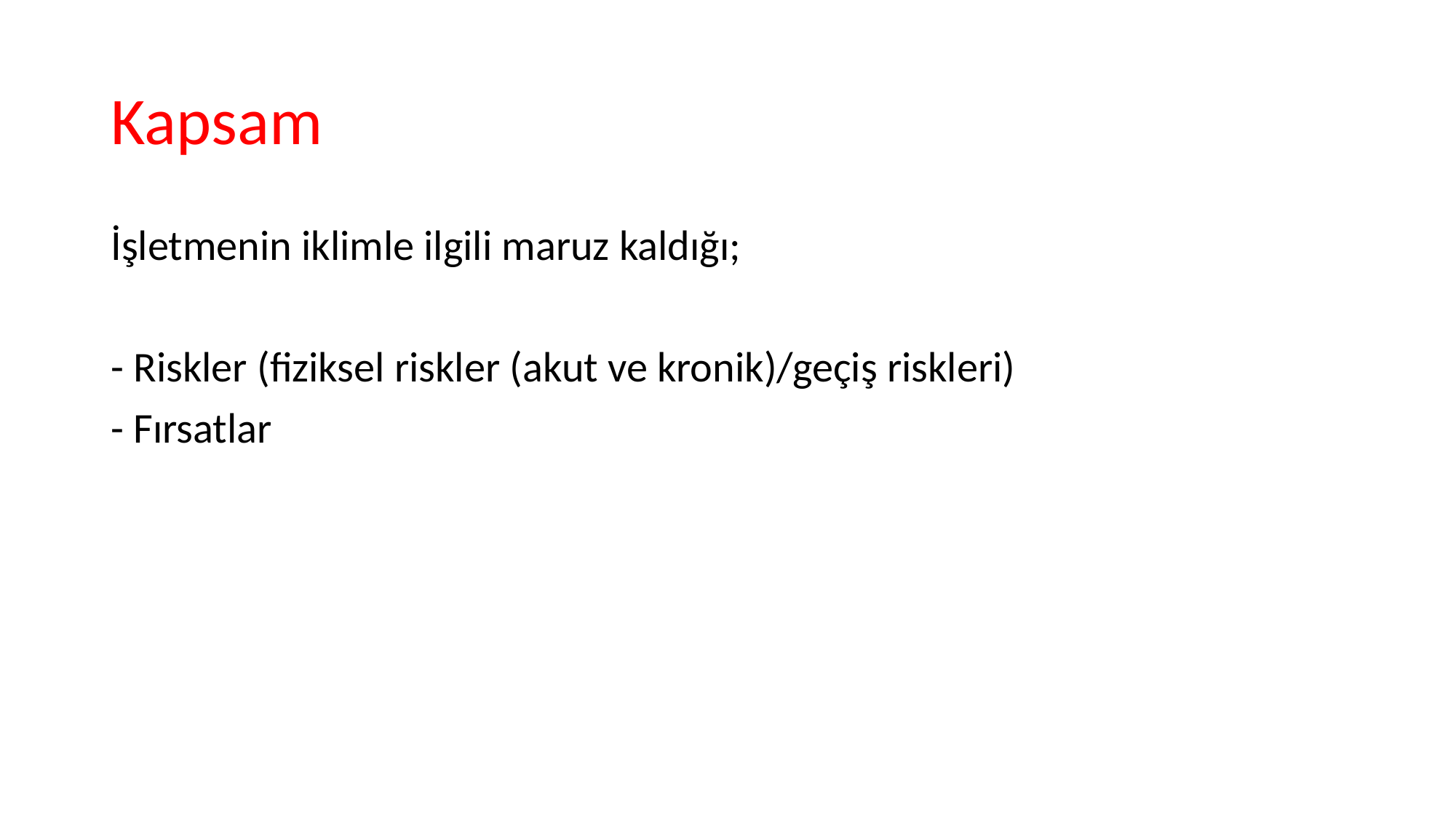

# Kapsam
İşletmenin iklimle ilgili maruz kaldığı;

- Riskler (fiziksel riskler (akut ve kronik)/geçiş riskleri)
- Fırsatlar